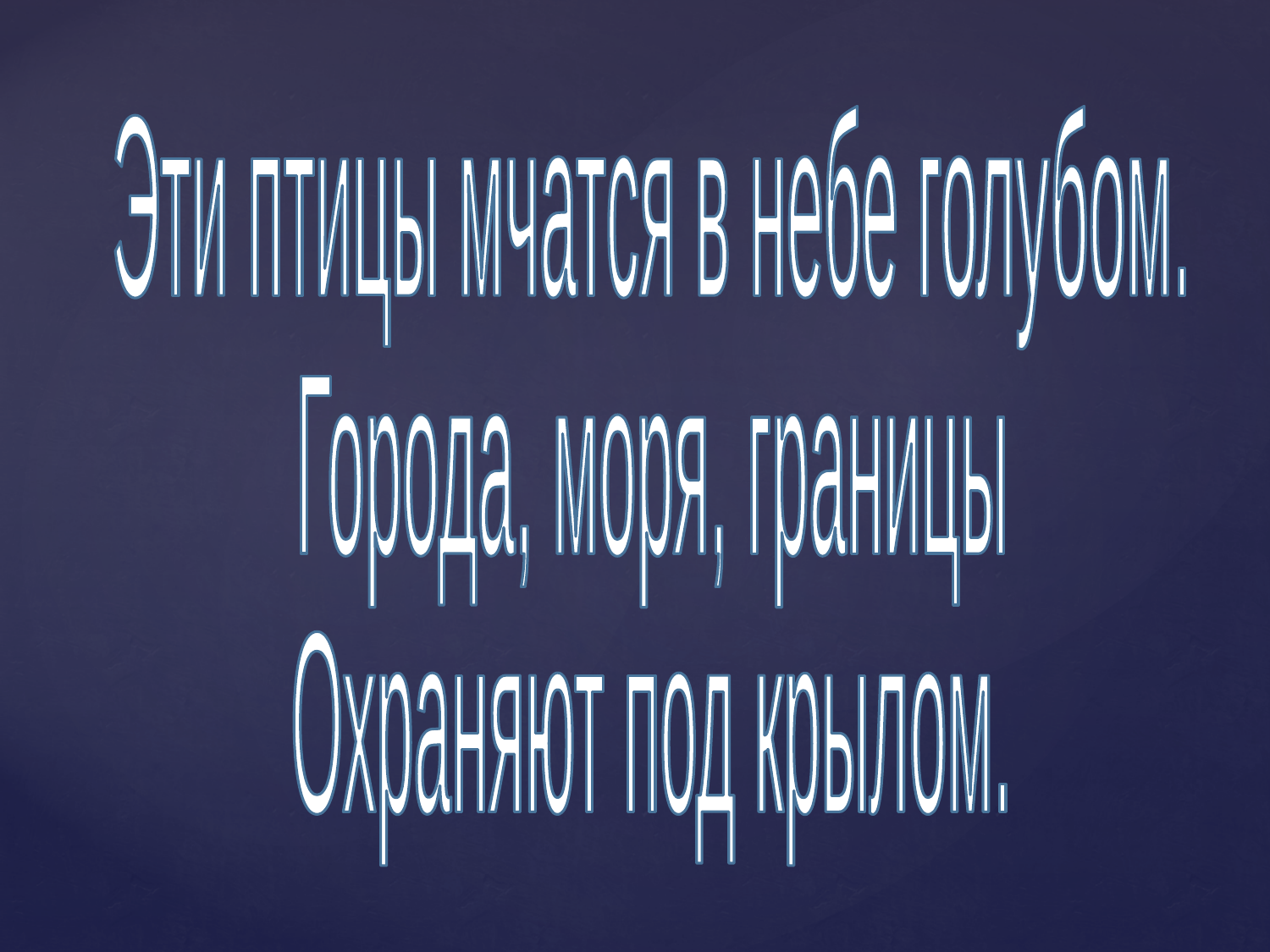

Эти птицы мчатся в небе голубом.
Города, моря, границы
Охраняют под крылом.